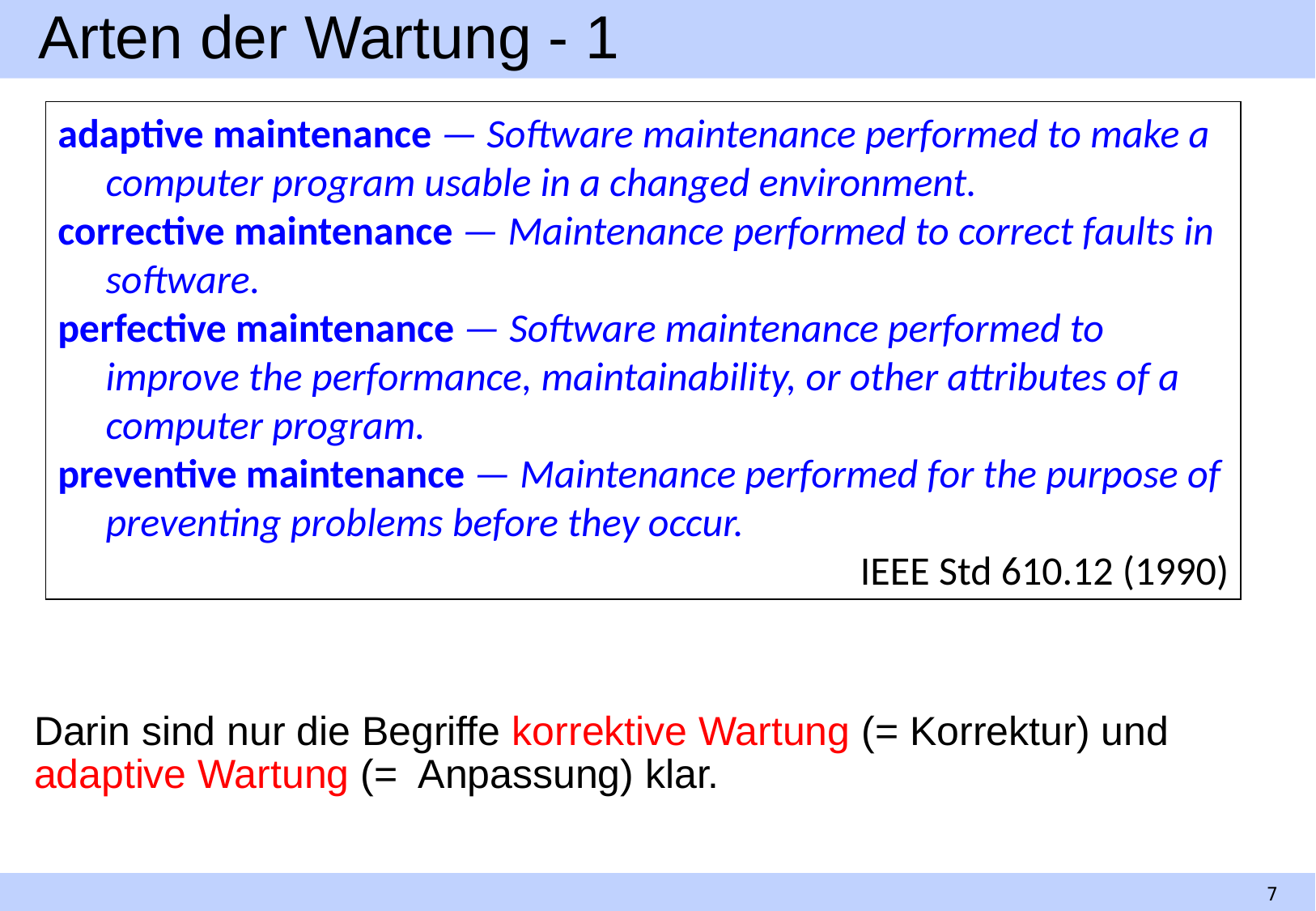

# Arten der Wartung - 1
adaptive maintenance — Software maintenance performed to make a computer program usable in a changed environment.
corrective maintenance — Maintenance performed to correct faults in software.
perfective maintenance — Software maintenance performed to improve the performance, maintainability, or other attributes of a computer program.
preventive maintenance — Maintenance performed for the purpose of preventing problems before they occur.
IEEE Std 610.12 (1990)
Darin sind nur die Begriffe korrektive Wartung (= Korrektur) und adaptive Wartung (=  Anpassung) klar.
7